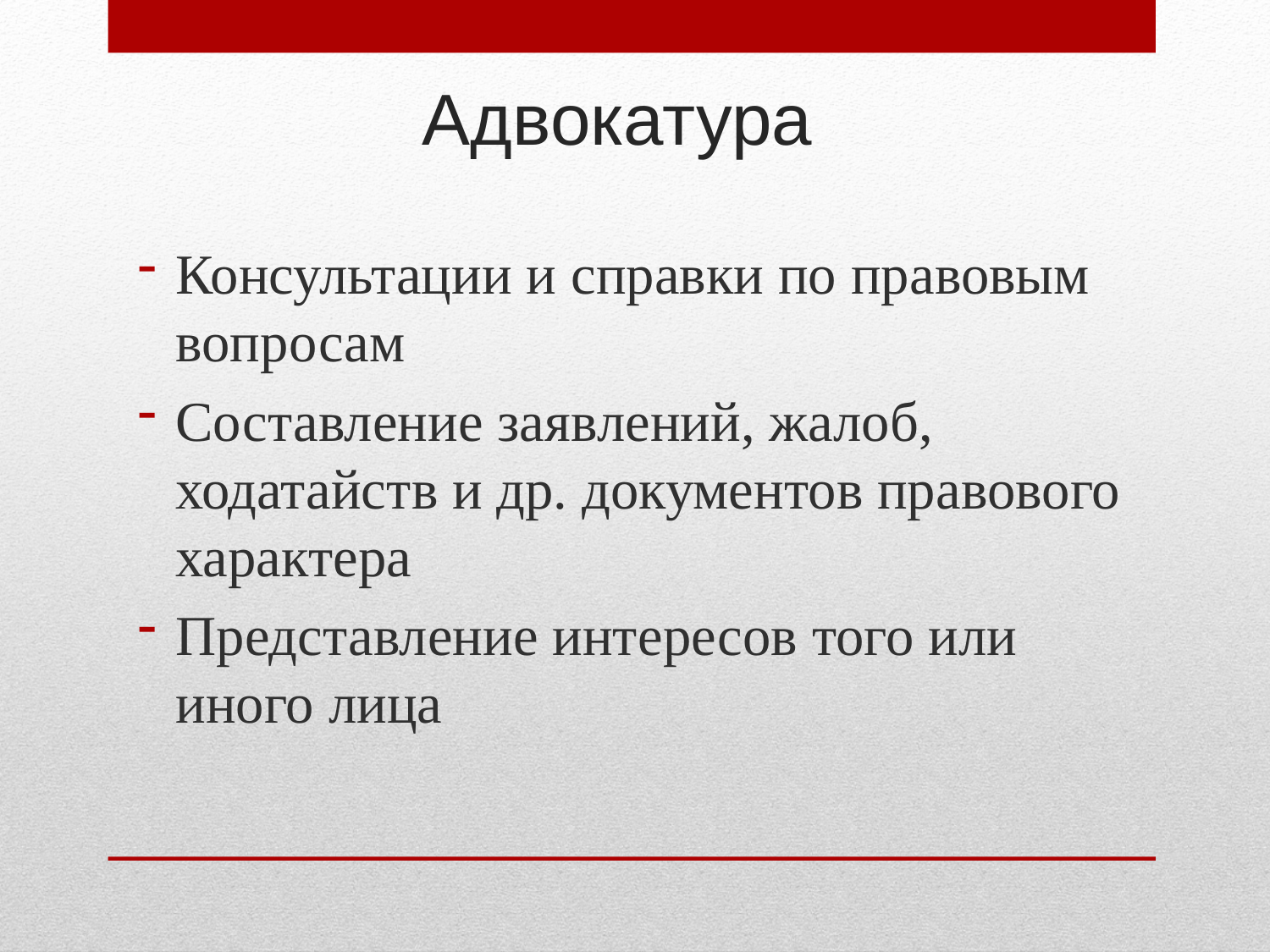

# Адвокатура
Консультации и справки по правовым вопросам
Составление заявлений, жалоб, ходатайств и др. документов правового характера
Представление интересов того или иного лица